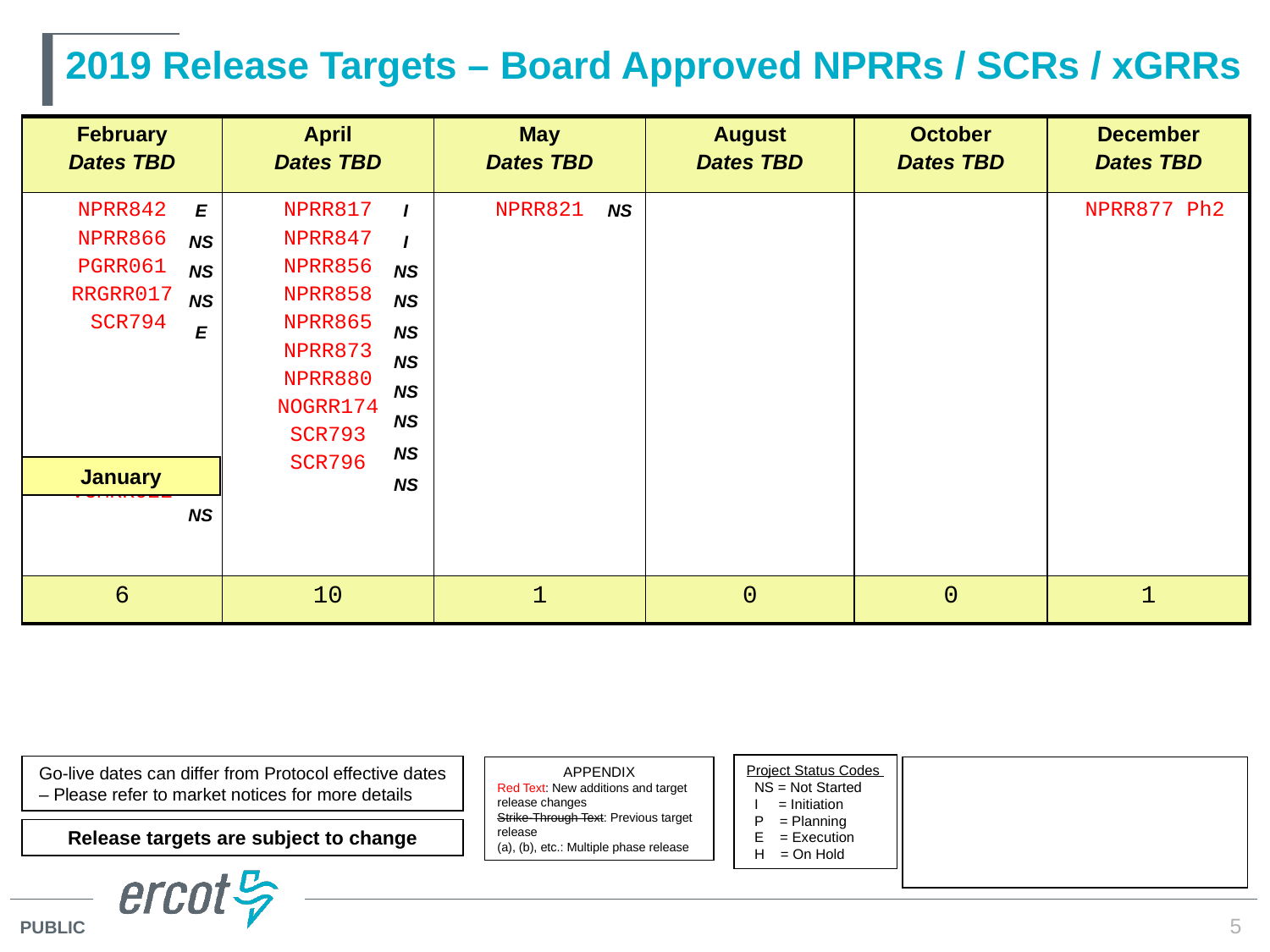

# 2019 Release Targets – Board Approved NPRRs / SCRs / xGRRs
| February Dates TBD | April Dates TBD | May Dates TBD | August Dates TBD | October Dates TBD | December Dates TBD |
| --- | --- | --- | --- | --- | --- |
| NPRR842 NPRR866 PGRR061 RRGRR017 SCR794 VCMRR022 | NPRR817 NPRR847 NPRR856 NPRR858 NPRR865 NPRR873 NPRR880 NOGRR174 SCR793 SCR796 | NPRR821 |  |  | NPRR877 Ph2 |
| 6 | 10 | 1 | 0 | 0 | 1 |
E

NS

NS

NS

E

I

I

NS

NS

NS

NS

NS

NS

NS

NS
NS

January
NS
Project Status Codes
  NS = Not Started
  I     = Initiation
  P    = Planning
  E    = Execution
  H    = On Hold

Go-live dates can differ from Protocol effective dates – Please refer to market notices for more details
APPENDIX
Red Text: New additions and target release changes
Strike-Through Text: Previous target release
(a), (b), etc.: Multiple phase release
Release targets are subject to change
5